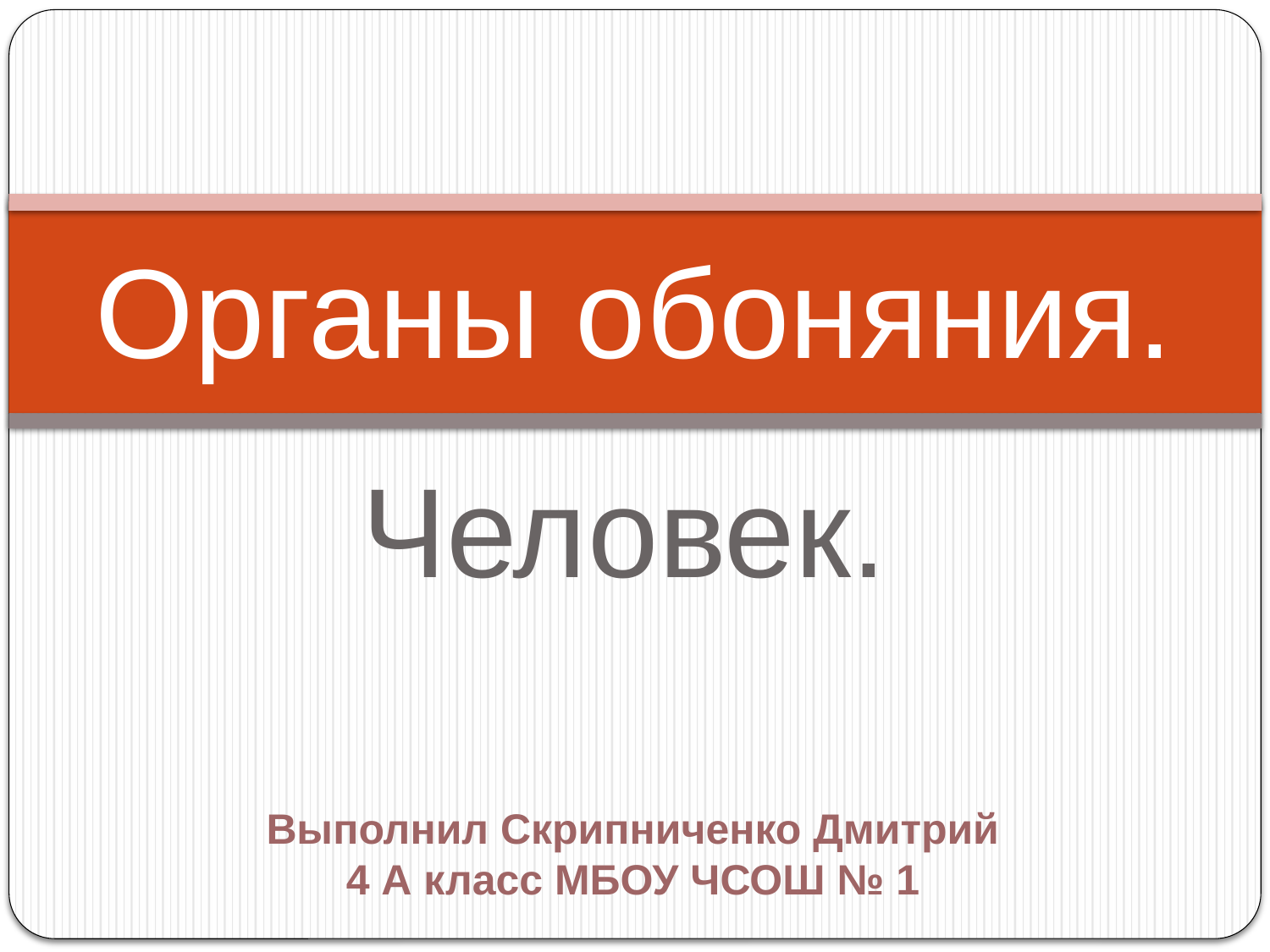

# Органы обоняния.
Человек.
Выполнил Скрипниченко Дмитрий
4 А класс МБОУ ЧСОШ № 1